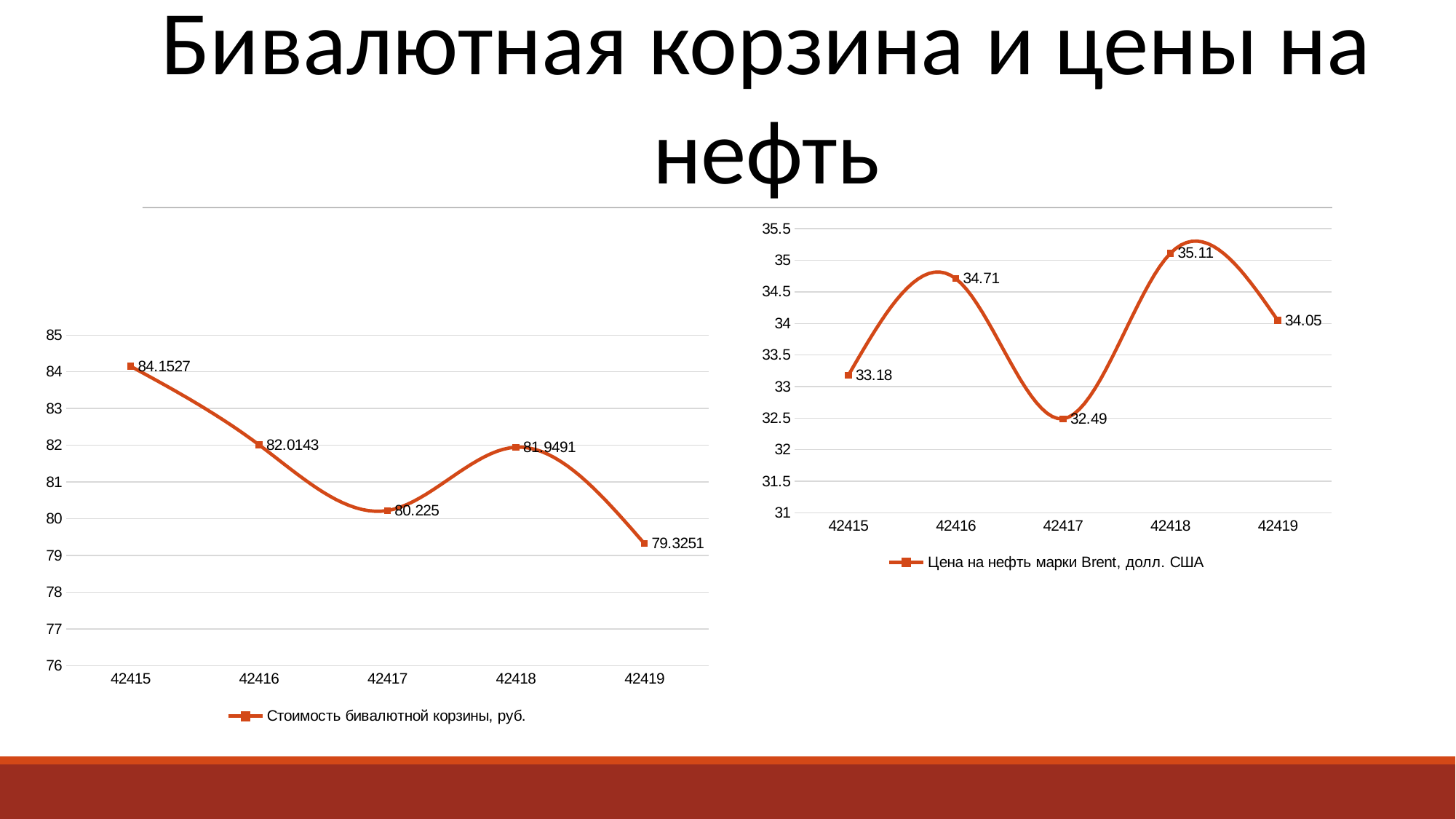

Бивалютная корзина и цены на нефть

### Chart

| Category | Цена на нефть марки Brent, долл. США |
|---|---|
| 42415 | 33.18 |
| 42416 | 34.71 |
| 42417 | 32.49 |
| 42418 | 35.11 |
| 42419 | 34.05 |

### Chart

| Category | Стоимость бивалютной корзины, руб. |
|---|---|
| 42415 | 84.1527 |
| 42416 | 82.0143 |
| 42417 | 80.225 |
| 42418 | 81.9491 |
| 42419 | 79.3251 |